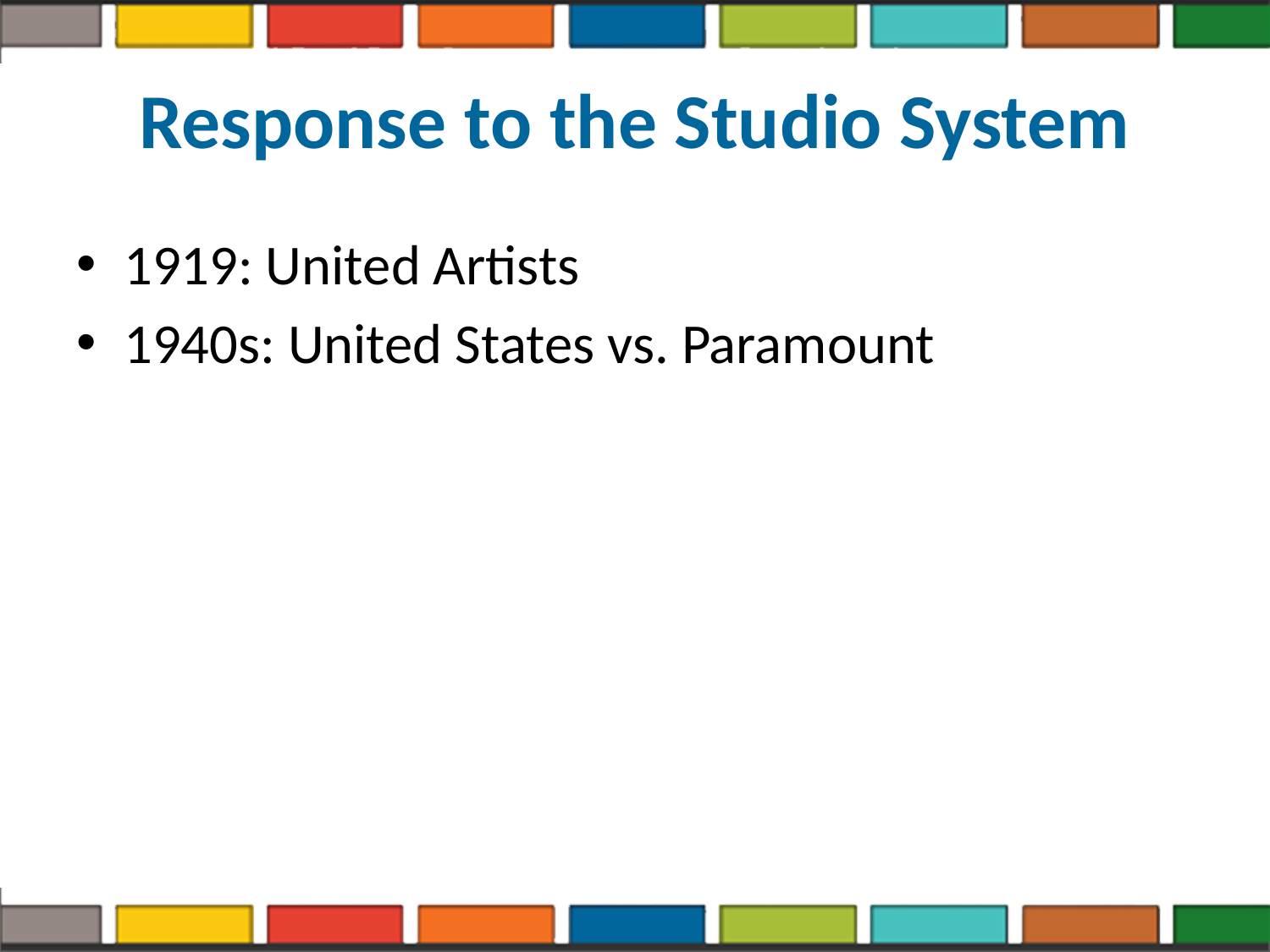

# Response to the Studio System
1919: United Artists
1940s: United States vs. Paramount